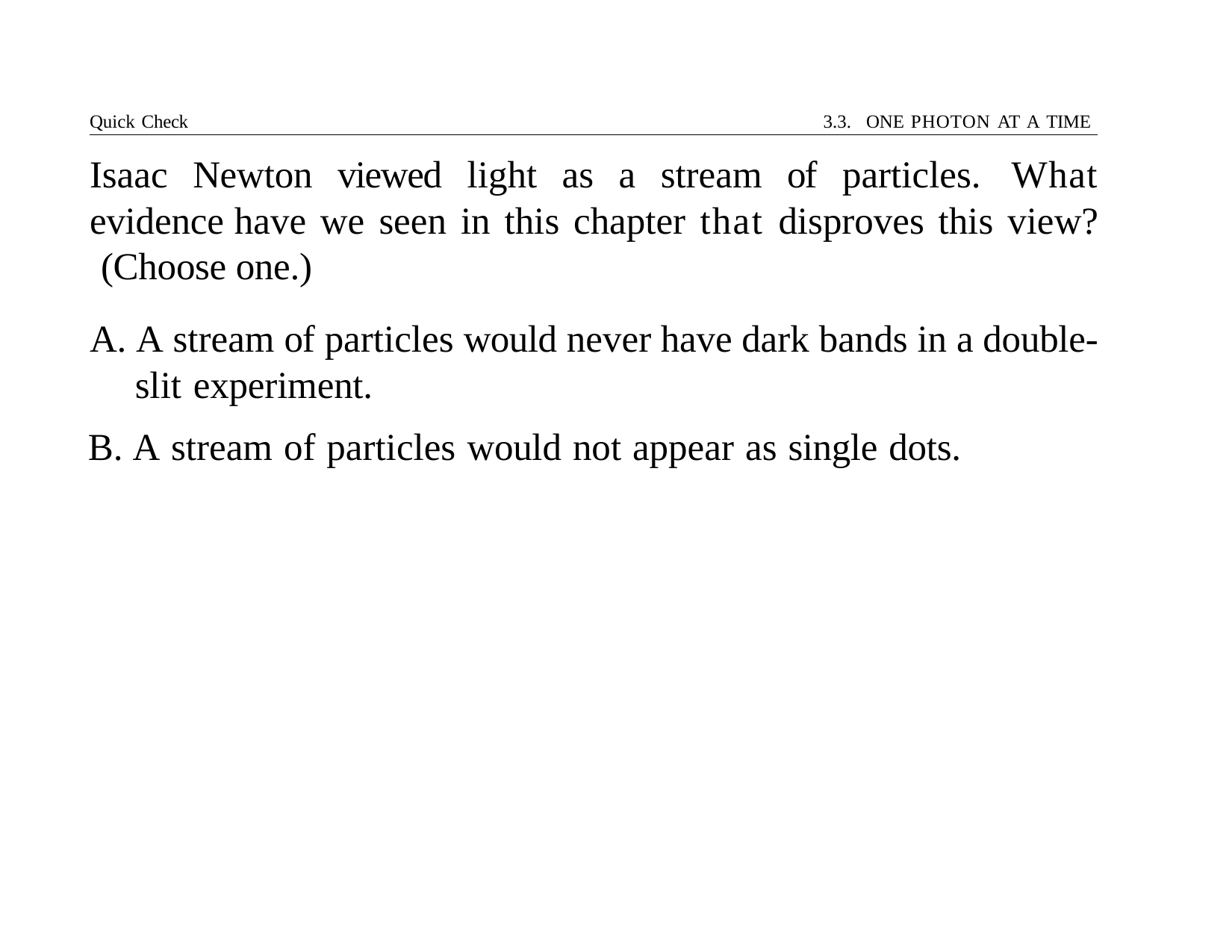

Quick Check	3.3.  ONE PHOTON AT A TIME

# Isaac Newton viewed light as a stream of particles. What evidence have we seen in this chapter that disproves this view?  (Choose one.)
A. A stream of particles would never have dark bands in a double- slit experiment.
B. A stream of particles would not appear as single dots.